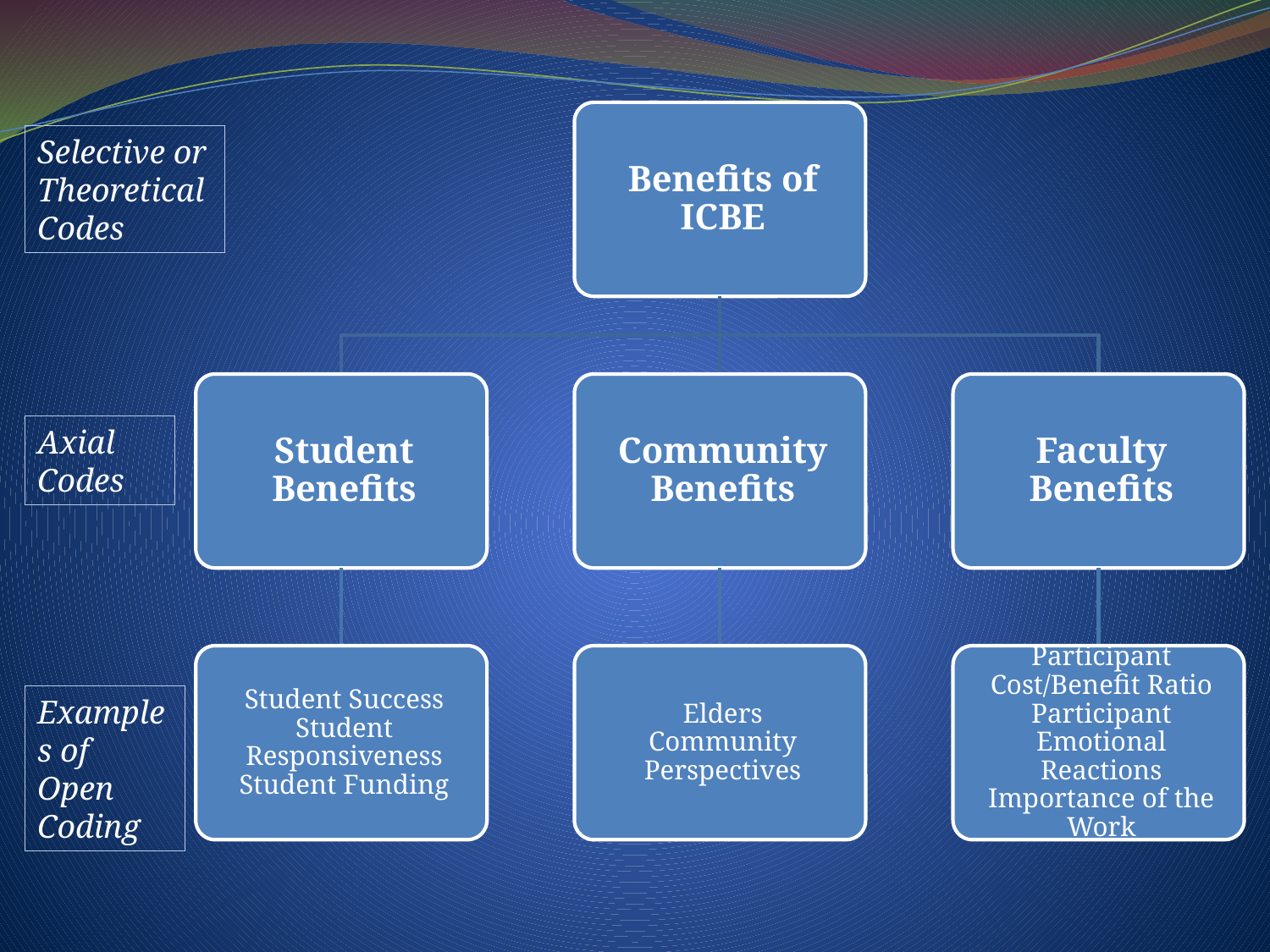

Benefits of ICBE
Student Benefits
Student Success Student Responsiveness
Student Funding
Community Benefits
Elders
Community Perspectives
Faculty Benefits
Participant Cost/Benefit Ratio Participant Emotional Reactions Importance of the Work
Selective or Theoretical Codes
Axial Codes
Examples of Open Coding